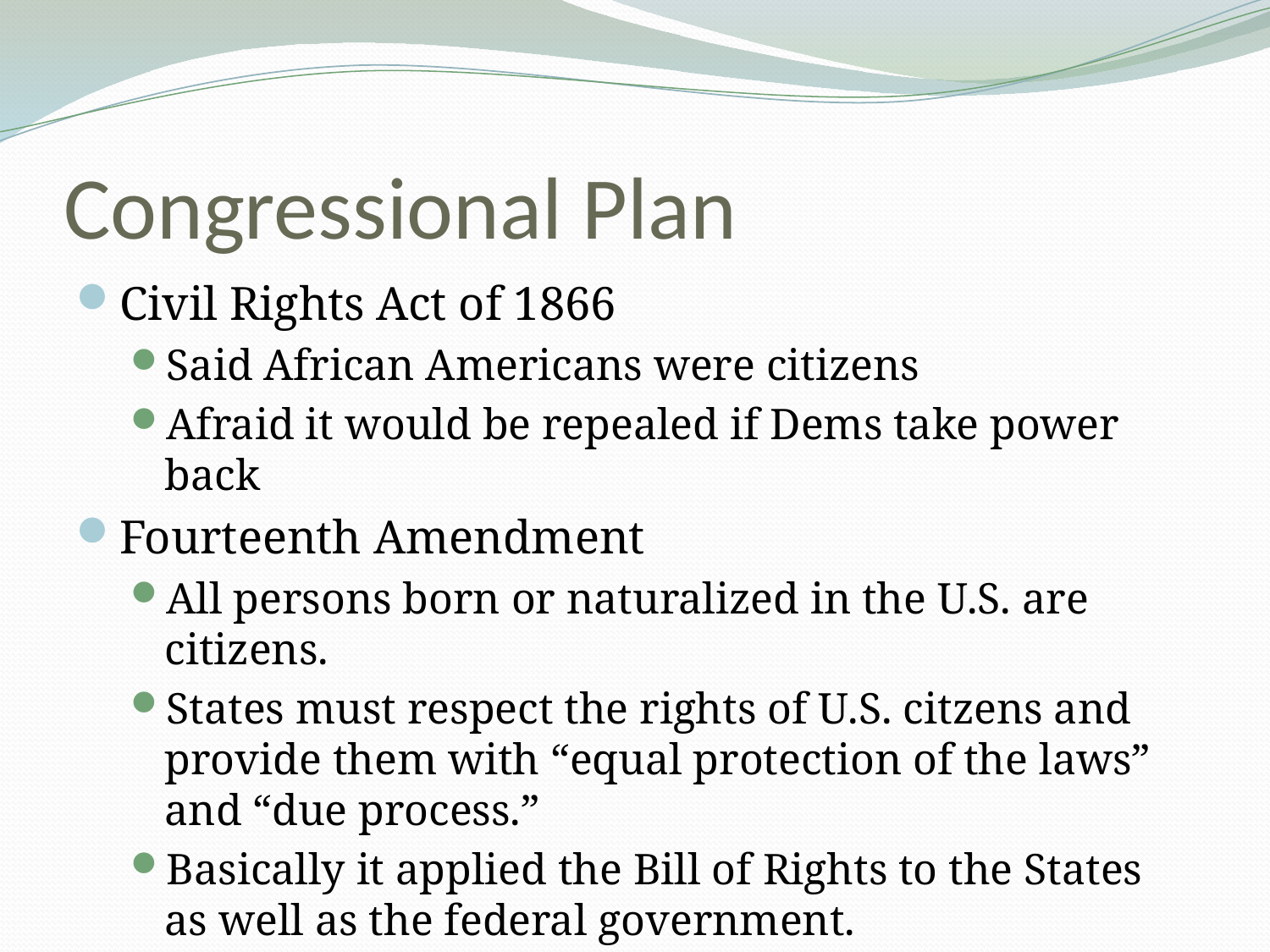

# Congressional Plan
Civil Rights Act of 1866
Said African Americans were citizens
Afraid it would be repealed if Dems take power back
Fourteenth Amendment
All persons born or naturalized in the U.S. are citizens.
States must respect the rights of U.S. citzens and provide them with “equal protection of the laws” and “due process.”
Basically it applied the Bill of Rights to the States as well as the federal government.